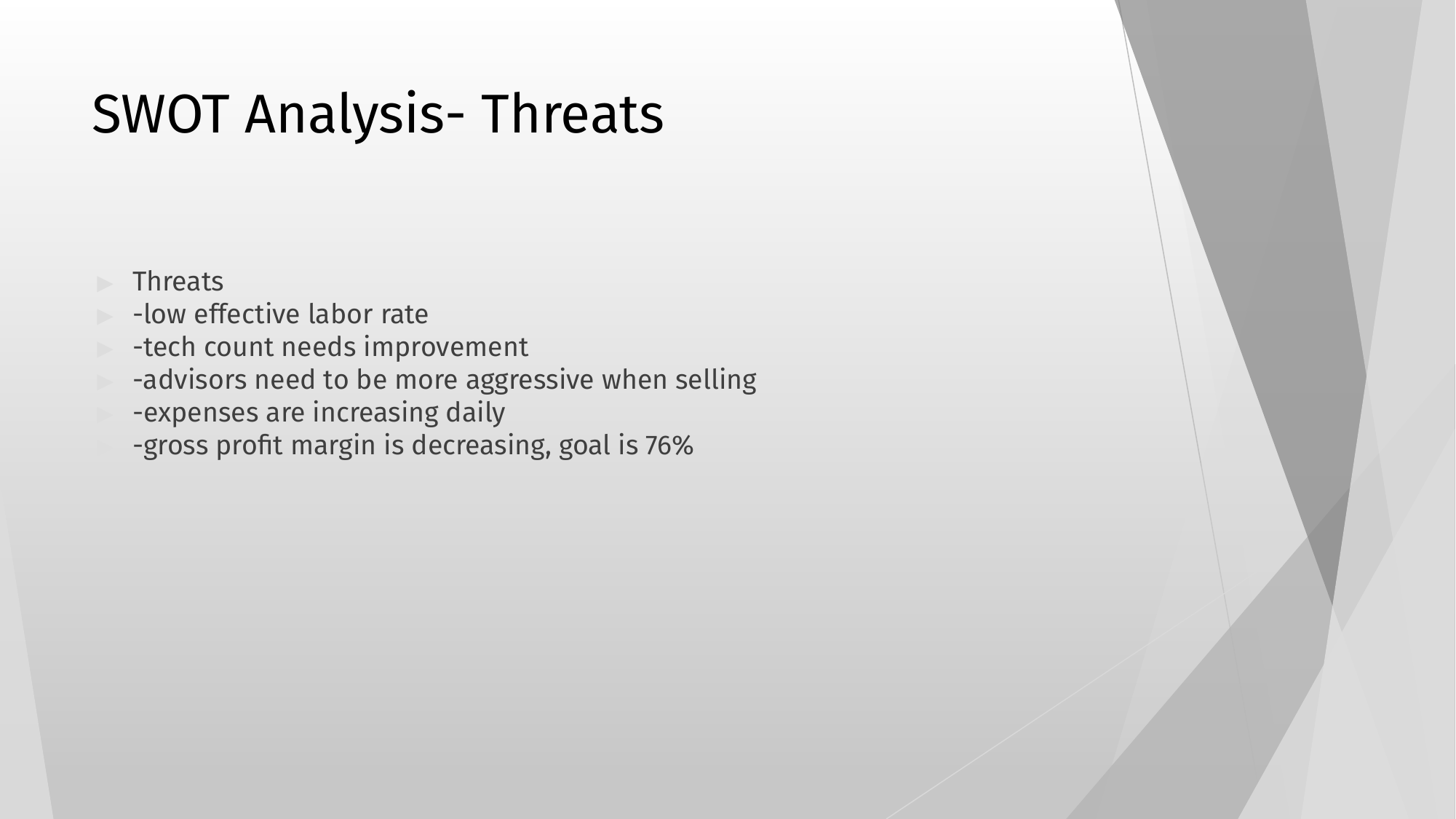

# SWOT Analysis- Threats
Threats
-low effective labor rate
-tech count needs improvement
-advisors need to be more aggressive when selling
-expenses are increasing daily
-gross profit margin is decreasing, goal is 76%